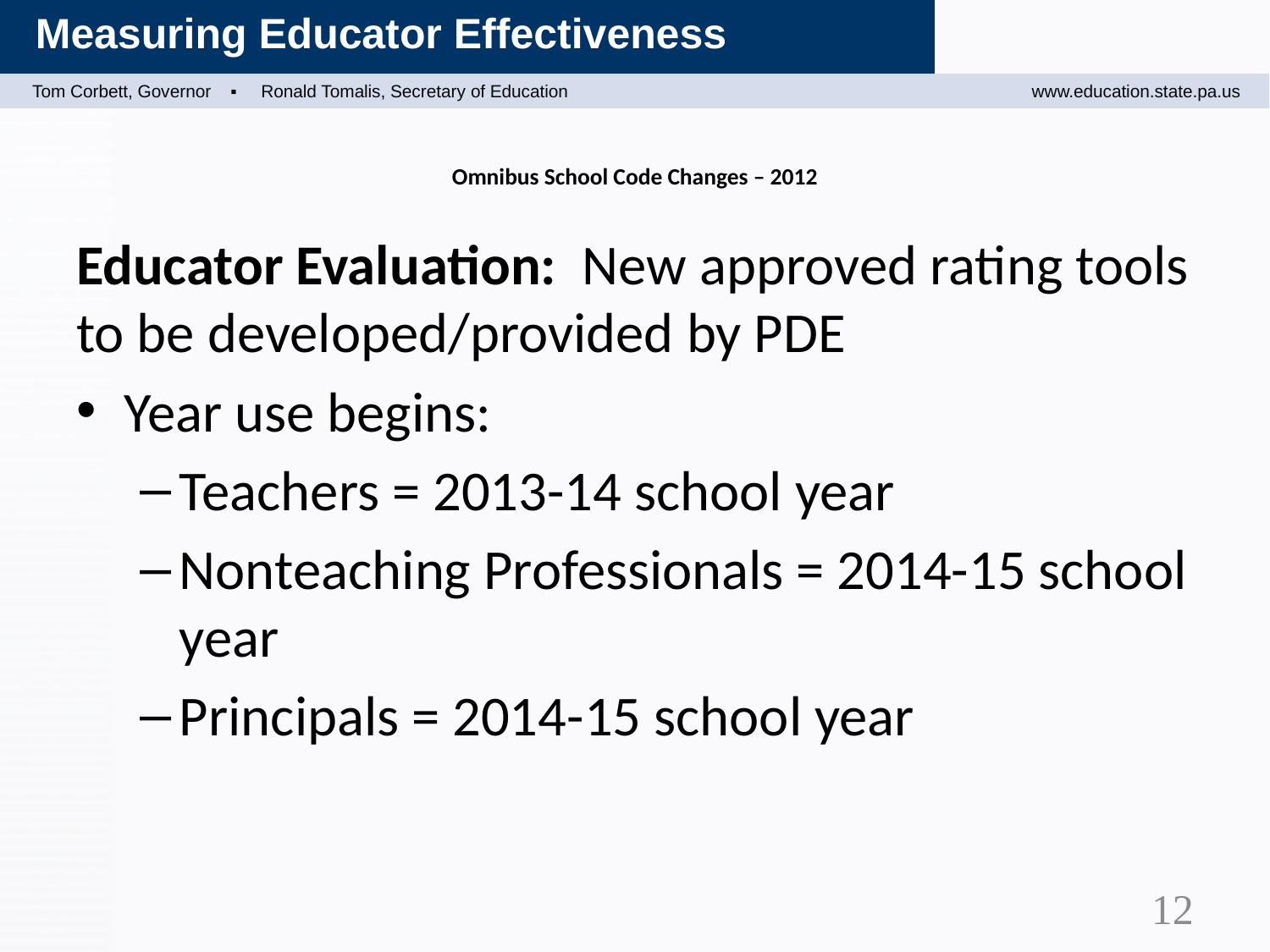

# Omnibus School Code Changes – 2012
Educator Evaluation:  New approved rating tools to be developed/provided by PDE
Year use begins:
Teachers = 2013-14 school year
Nonteaching Professionals = 2014-15 school year
Principals = 2014-15 school year
12